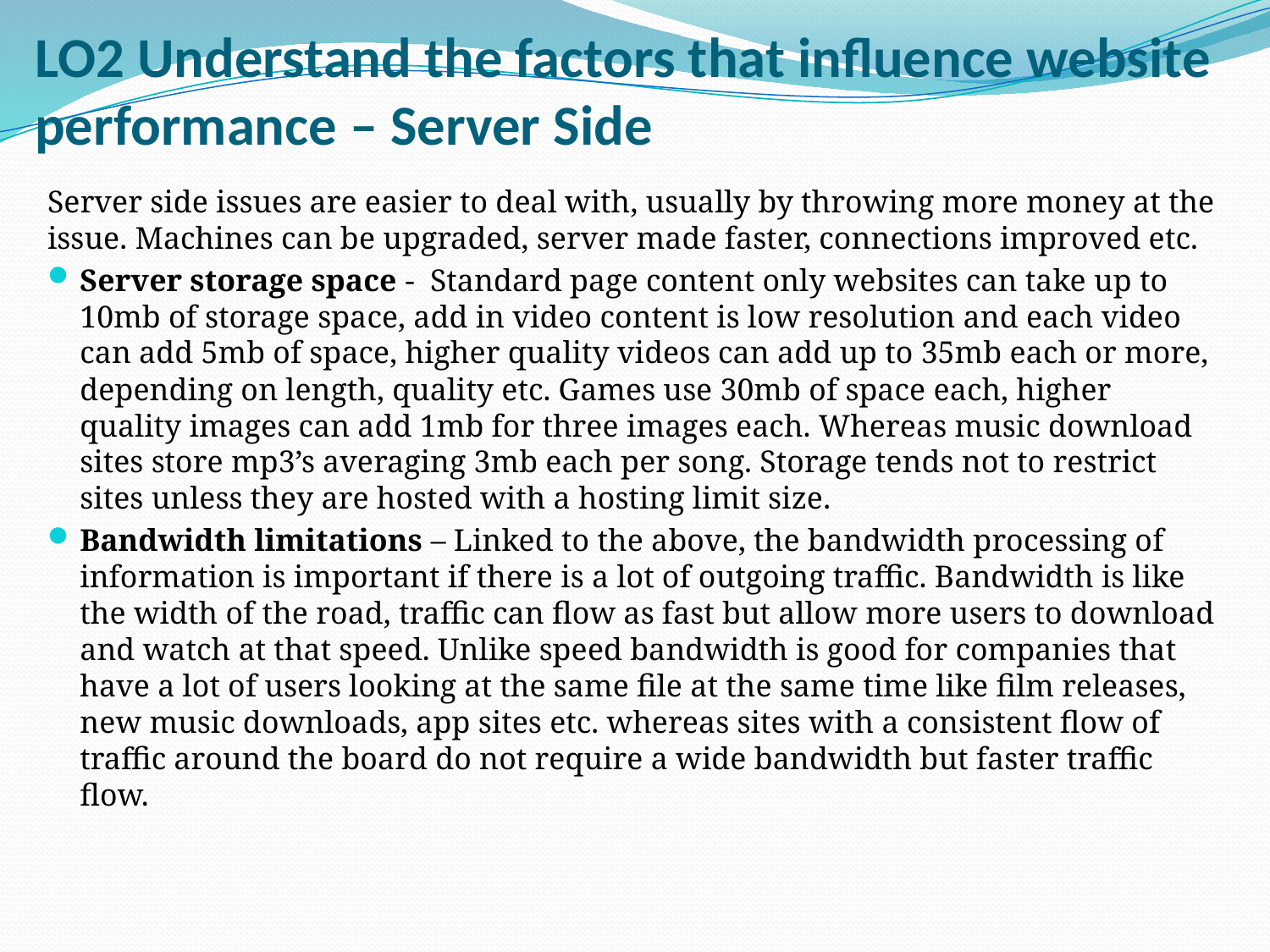

# LO2 Understand the factors that influence website performance – Server Side
Server side issues are easier to deal with, usually by throwing more money at the issue. Machines can be upgraded, server made faster, connections improved etc.
Server storage space -  Standard page content only websites can take up to 10mb of storage space, add in video content is low resolution and each video can add 5mb of space, higher quality videos can add up to 35mb each or more, depending on length, quality etc. Games use 30mb of space each, higher quality images can add 1mb for three images each. Whereas music download sites store mp3’s averaging 3mb each per song. Storage tends not to restrict sites unless they are hosted with a hosting limit size.
Bandwidth limitations – Linked to the above, the bandwidth processing of information is important if there is a lot of outgoing traffic. Bandwidth is like the width of the road, traffic can flow as fast but allow more users to download and watch at that speed. Unlike speed bandwidth is good for companies that have a lot of users looking at the same file at the same time like film releases, new music downloads, app sites etc. whereas sites with a consistent flow of traffic around the board do not require a wide bandwidth but faster traffic flow.